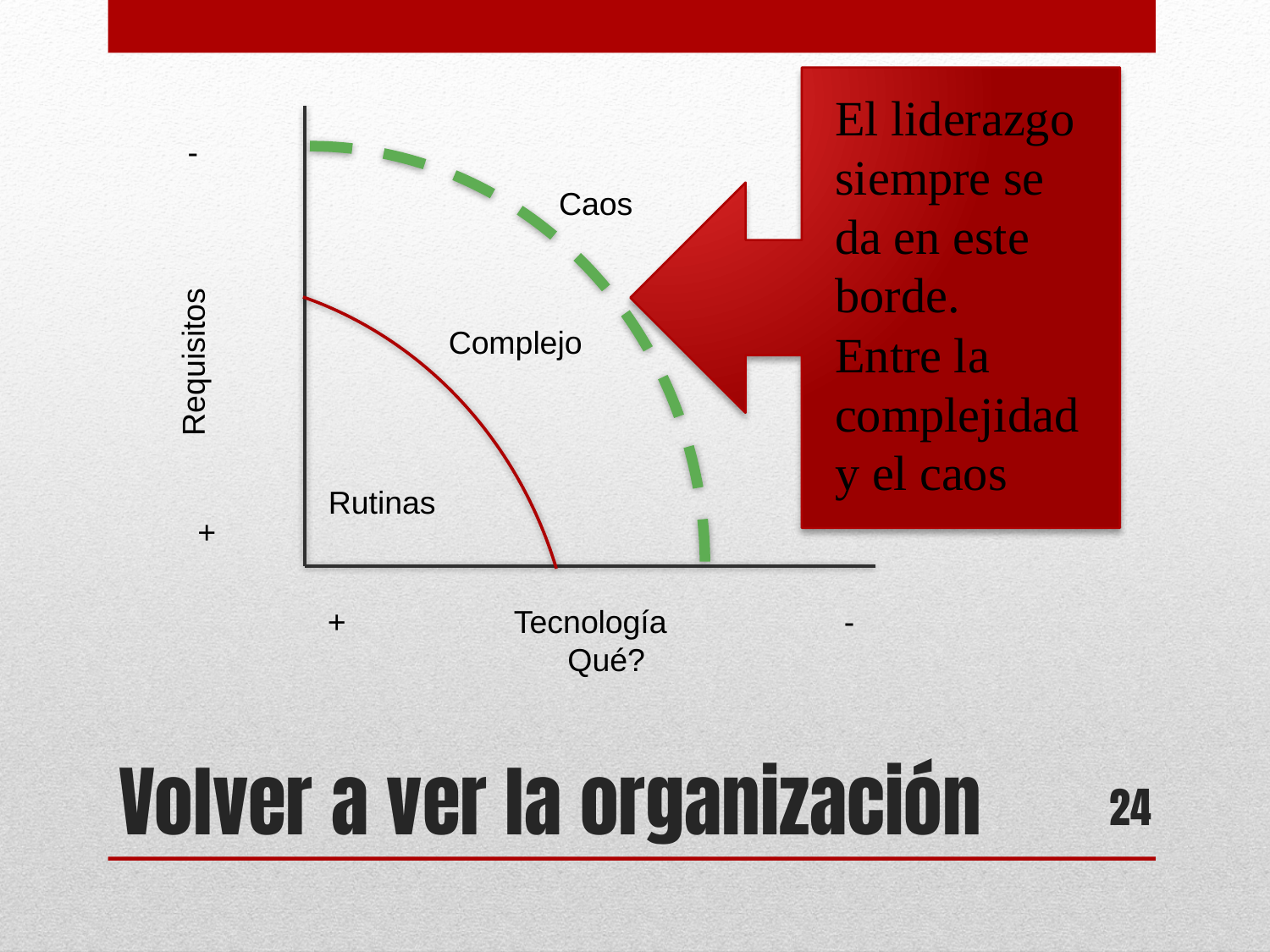

El liderazgo siempre se da en este borde.
Entre la complejidad y el caos
-

Caos

Complejo
Requisitos
Rutinas
+
+                   Tecnología                    -
                           Qué?
# Volver a ver la organización
24